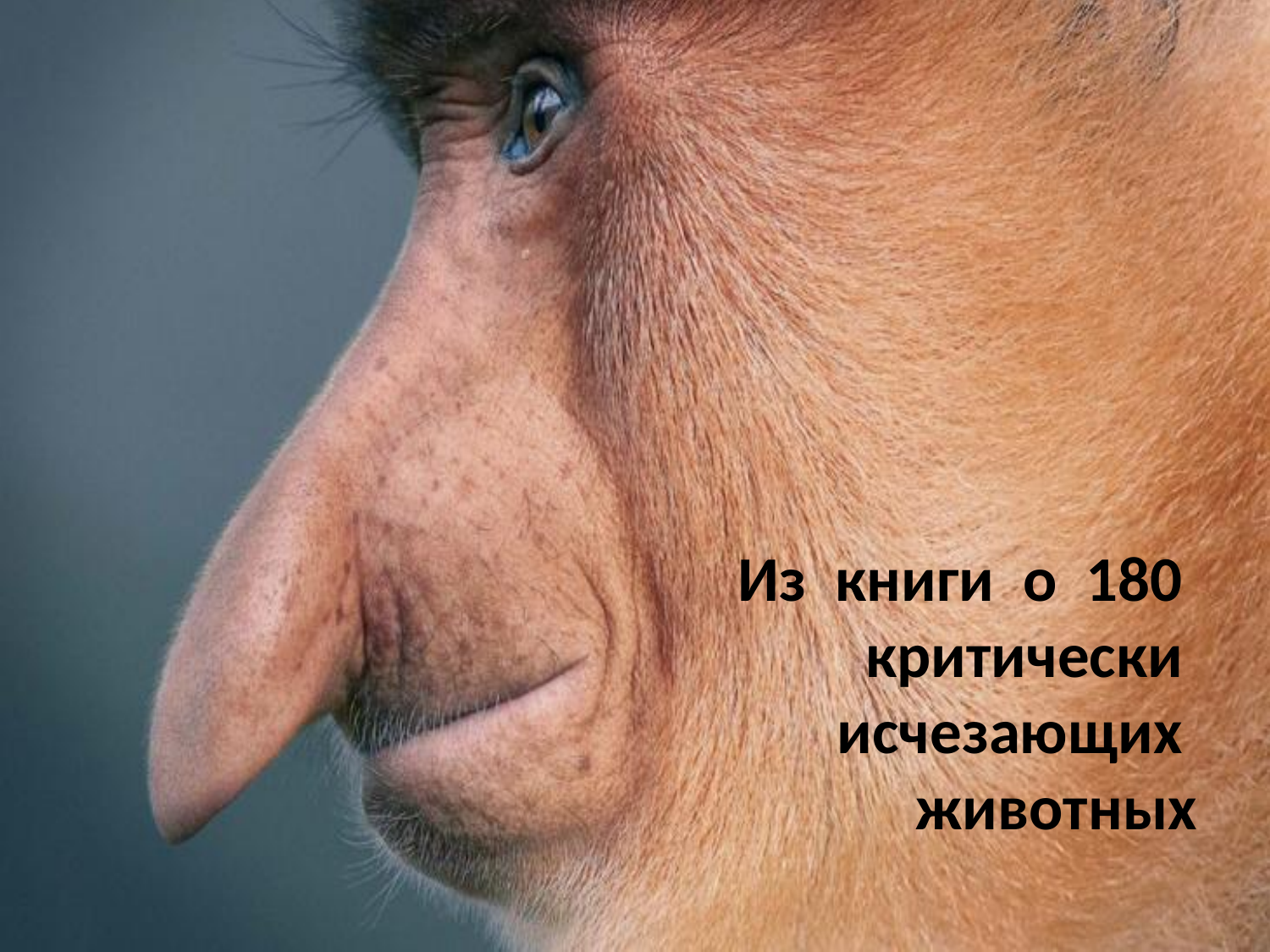

# Из  книги  о  180 критически исчезающих животных